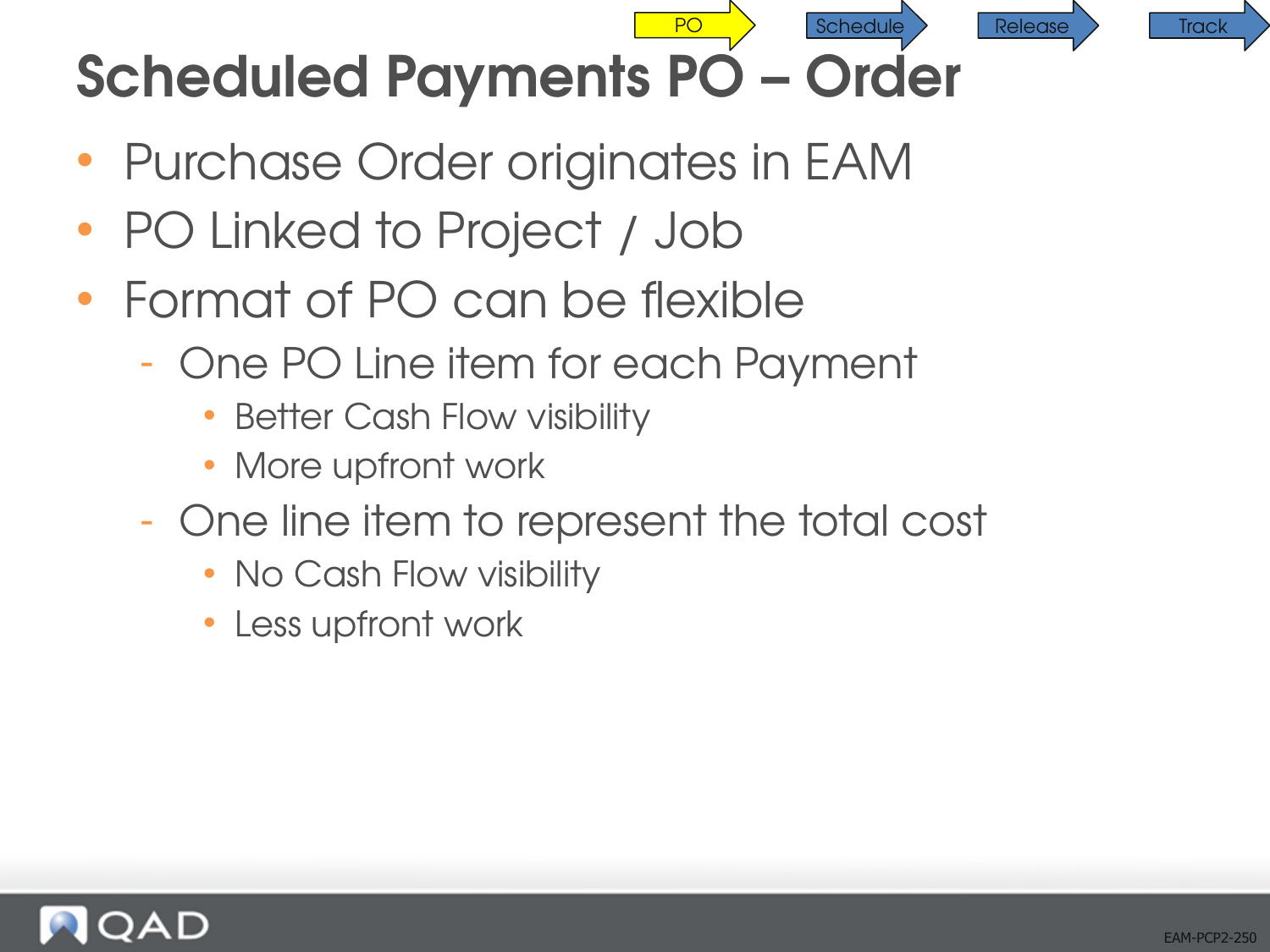

PO
Schedule
Release
Track
# Scheduled Payments PO – Order
Purchase Order originates in EAM
PO Linked to Project / Job
Format of PO can be flexible
One PO Line item for each Payment
Better Cash Flow visibility
More upfront work
One line item to represent the total cost
No Cash Flow visibility
Less upfront work

EAM-PCP2-250